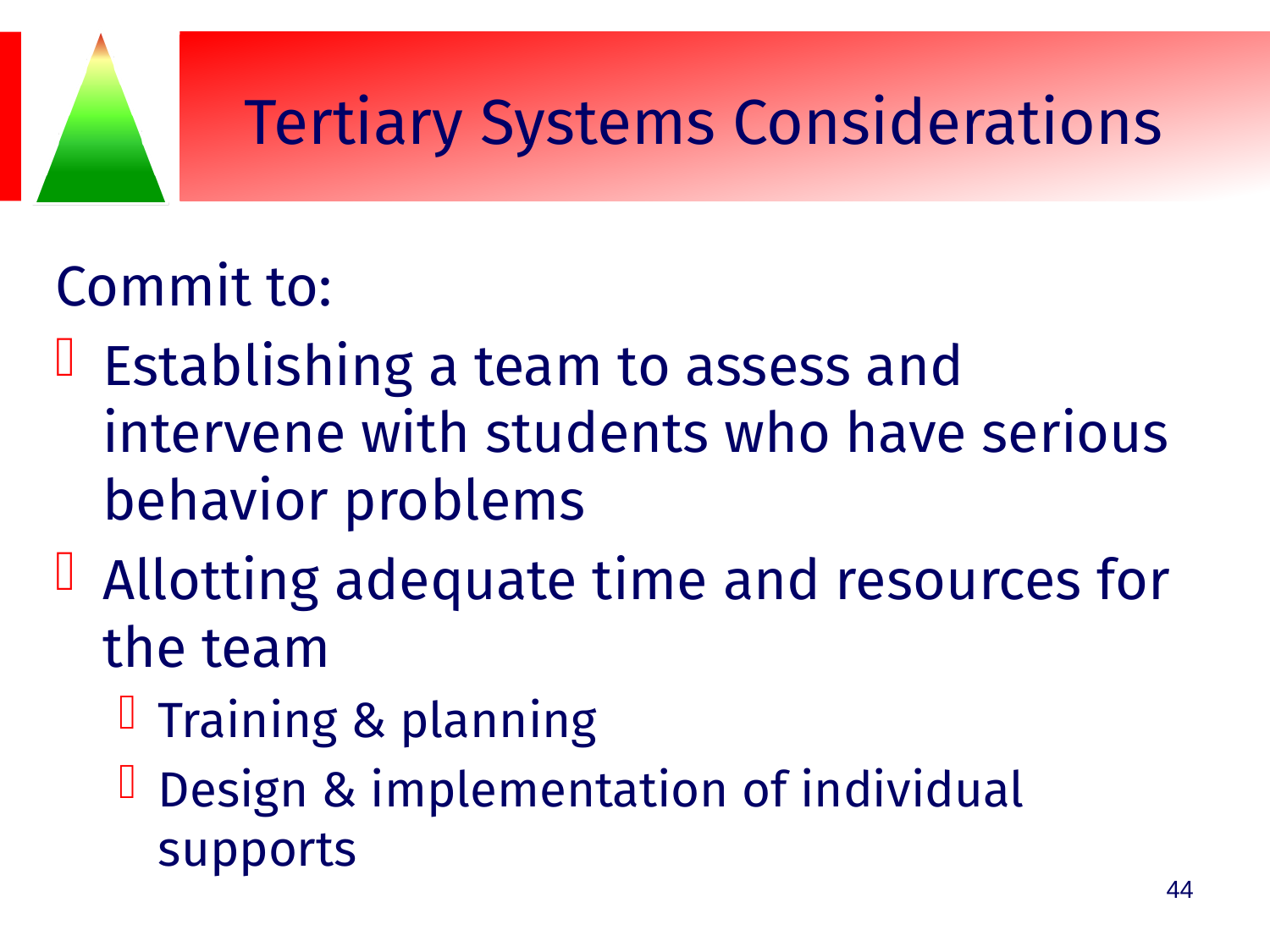

# Tertiary Systems Considerations
Commit to:
Establishing a team to assess and intervene with students who have serious behavior problems
Allotting adequate time and resources for the team
Training & planning
Design & implementation of individual supports

44